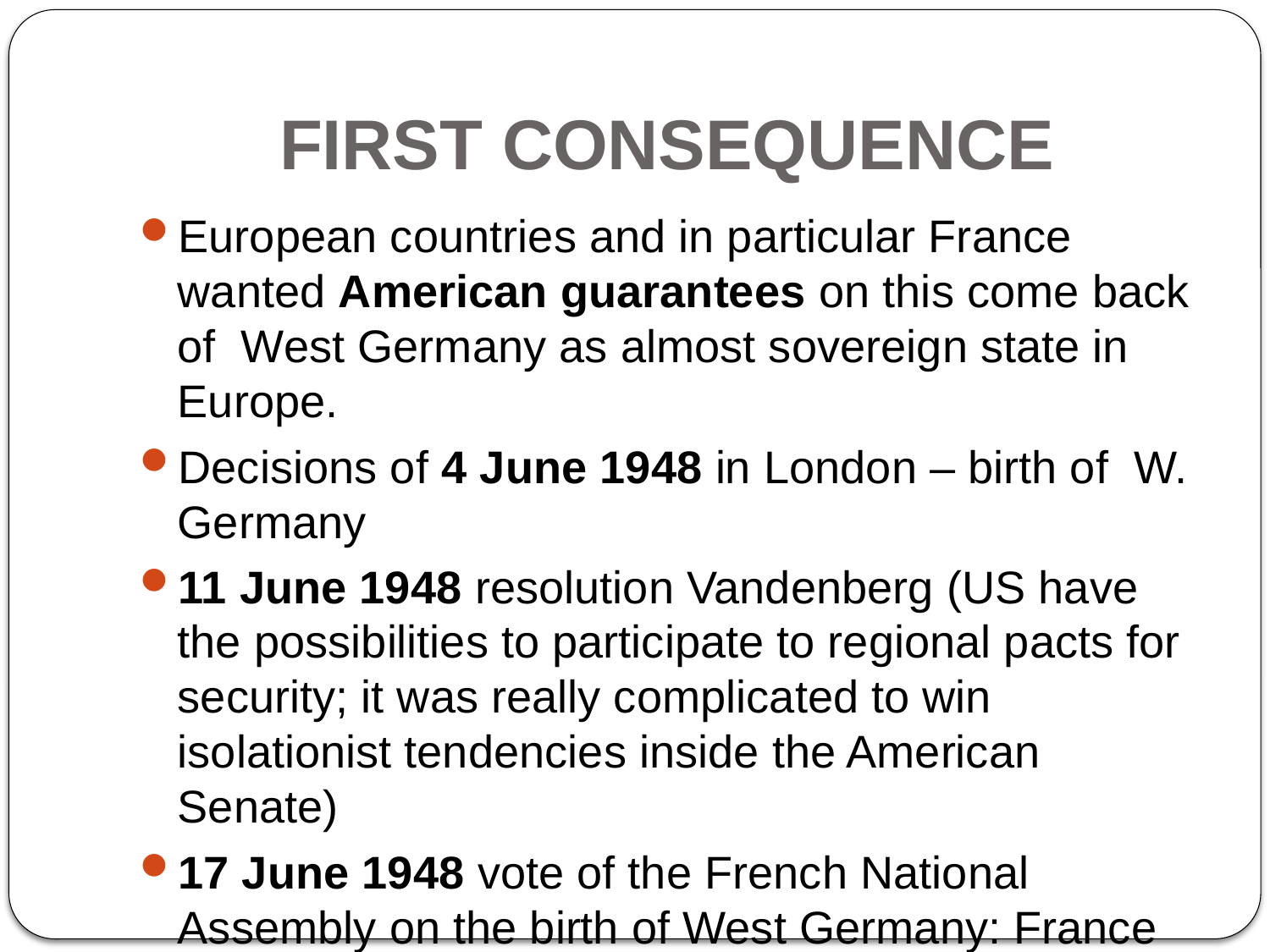

# FIRST CONSEQUENCE
European countries and in particular France wanted American guarantees on this come back of  West Germany as almost sovereign state in Europe.
Decisions of 4 June 1948 in London – birth of  W. Germany
11 June 1948 resolution Vandenberg (US have the possibilities to participate to regional pacts for security; it was really complicated to win isolationist tendencies inside the American Senate)
17 June 1948 vote of the French National Assembly on the birth of West Germany: France said yes after US guarantee.